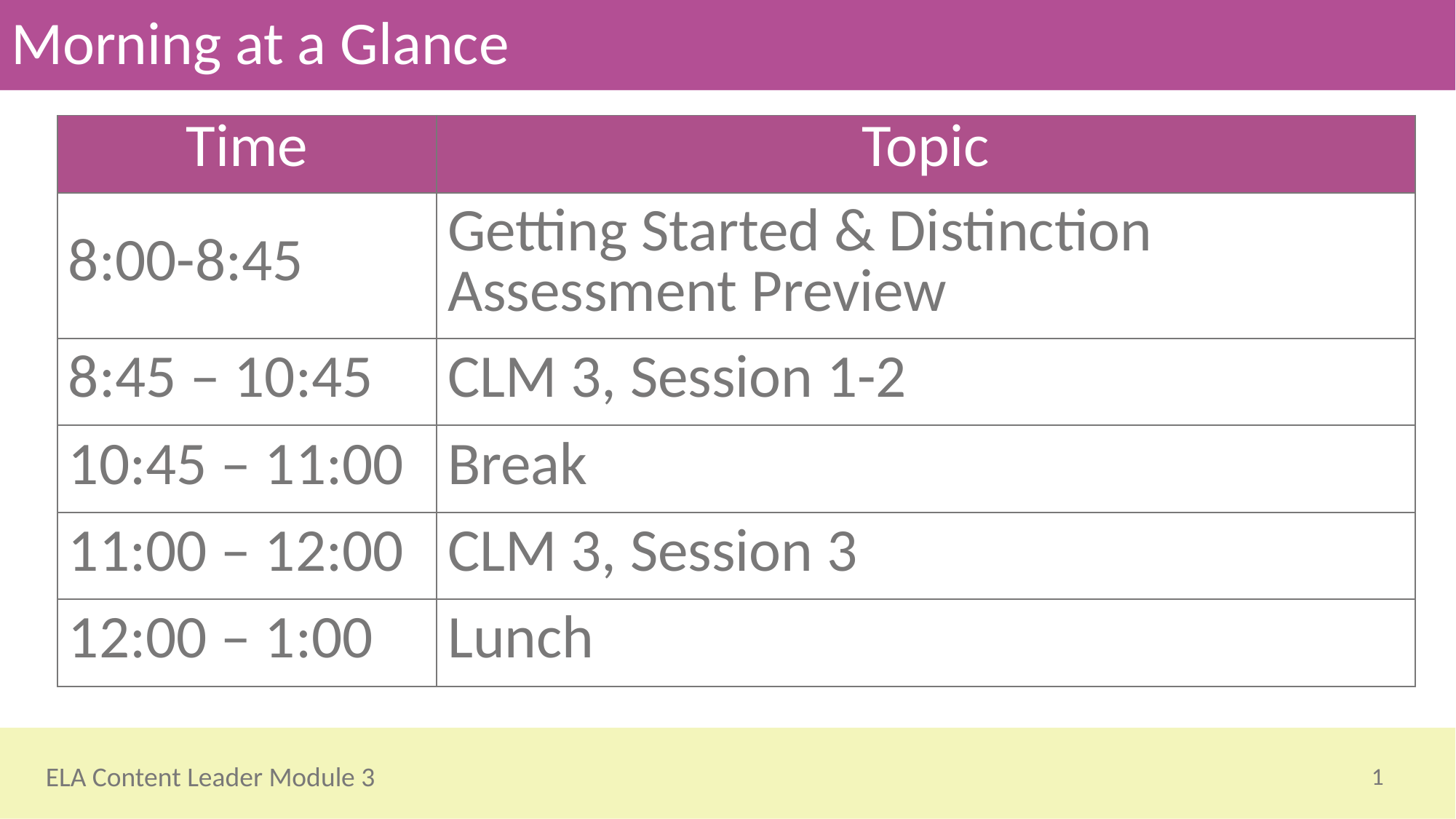

# Morning at a Glance
| Time | Topic |
| --- | --- |
| 8:00-8:45 | Getting Started & Distinction Assessment Preview |
| 8:45 – 10:45 | CLM 3, Session 1-2 |
| 10:45 – 11:00 | Break |
| 11:00 – 12:00 | CLM 3, Session 3 |
| 12:00 – 1:00 | Lunch |
1